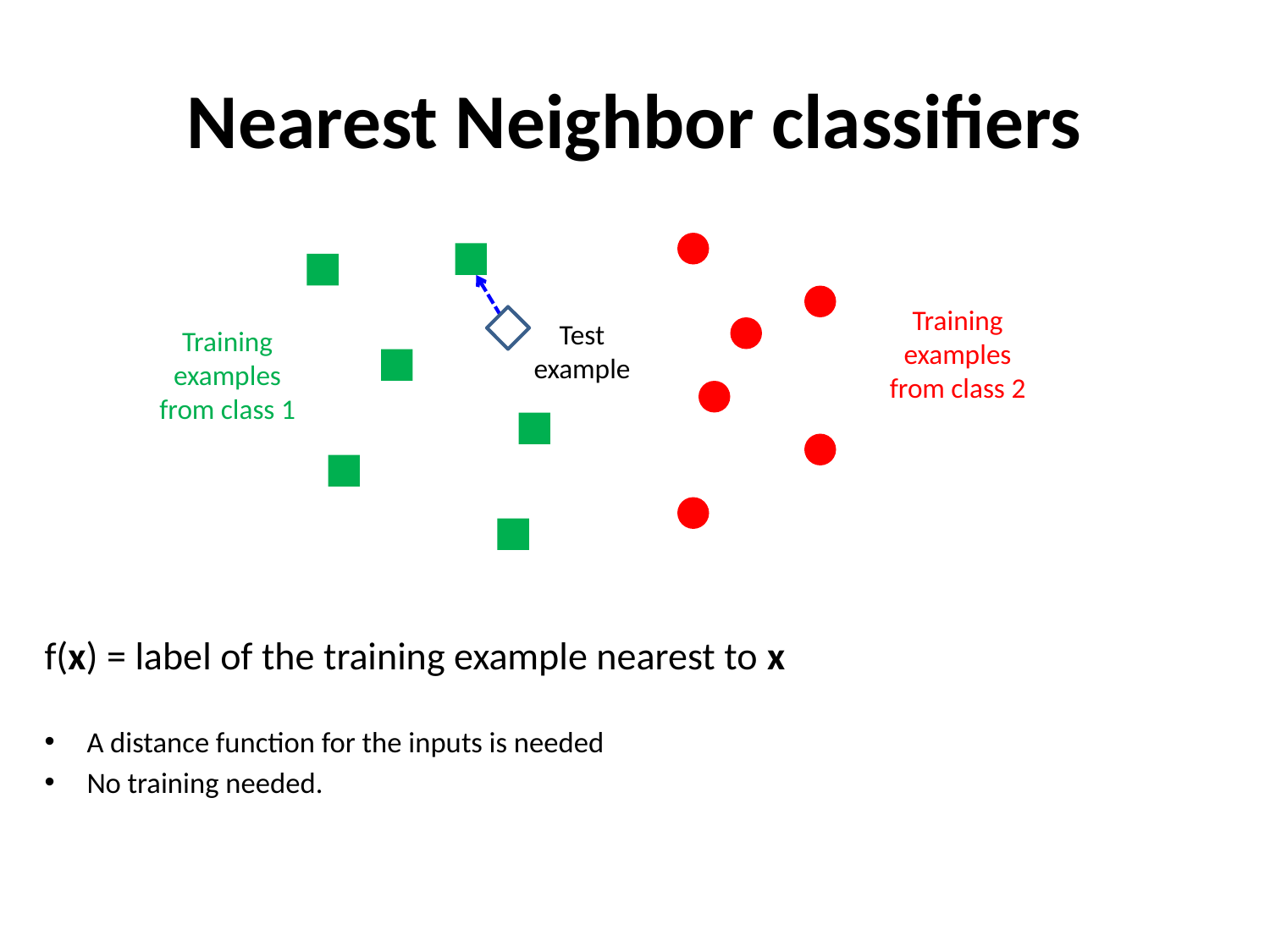

# Nearest Neighbor classifiers

Training examples from class 2

Test example
Training examples from class 1

f(x) = label of the training example nearest to x

A distance function for the inputs is needed
No training needed.